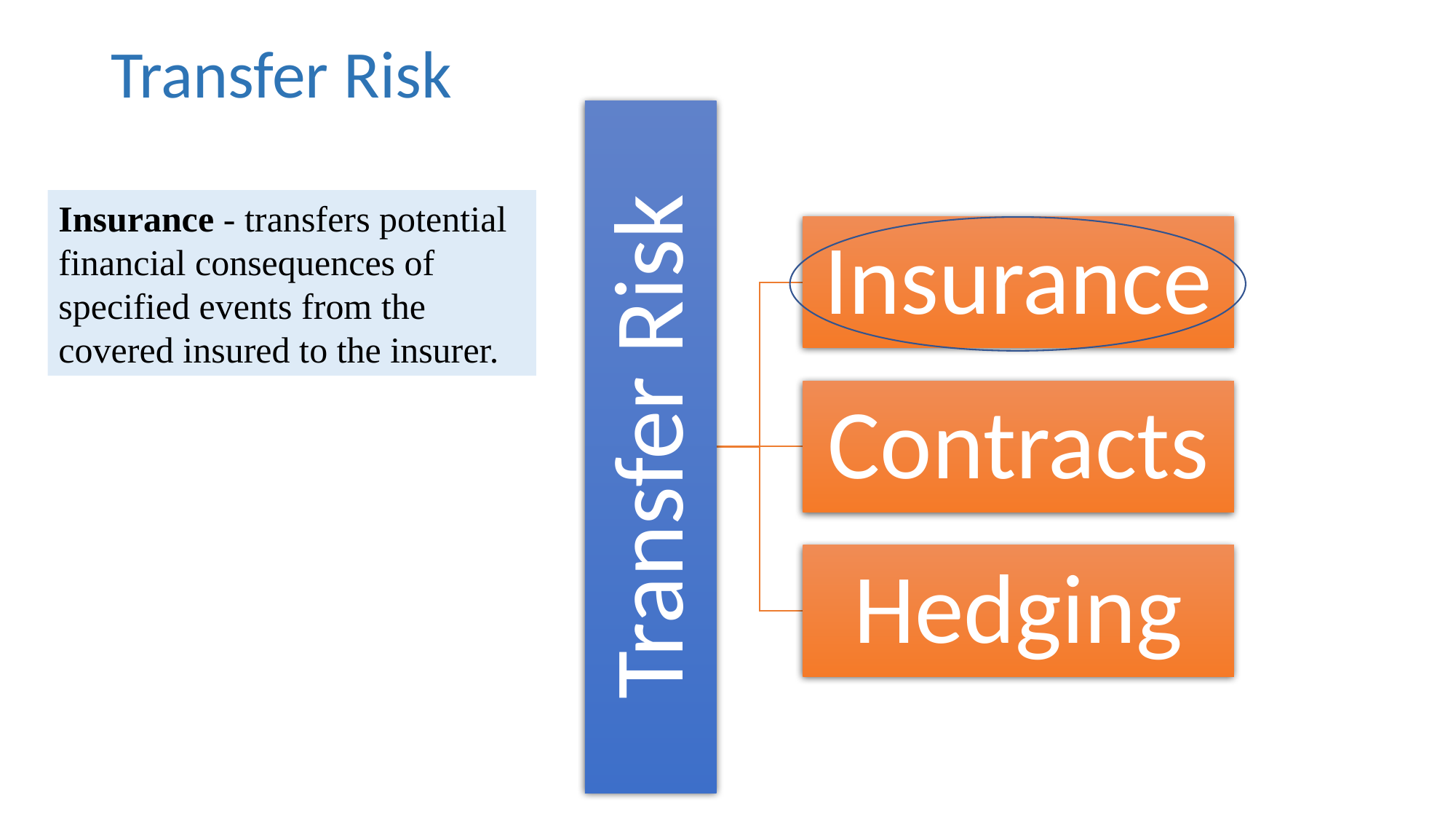

# Transfer Risk

Transfer Risk
Insurance
Contracts
Hedging
Insurance - transfers potential financial consequences of specified events from the covered insured to the insurer.